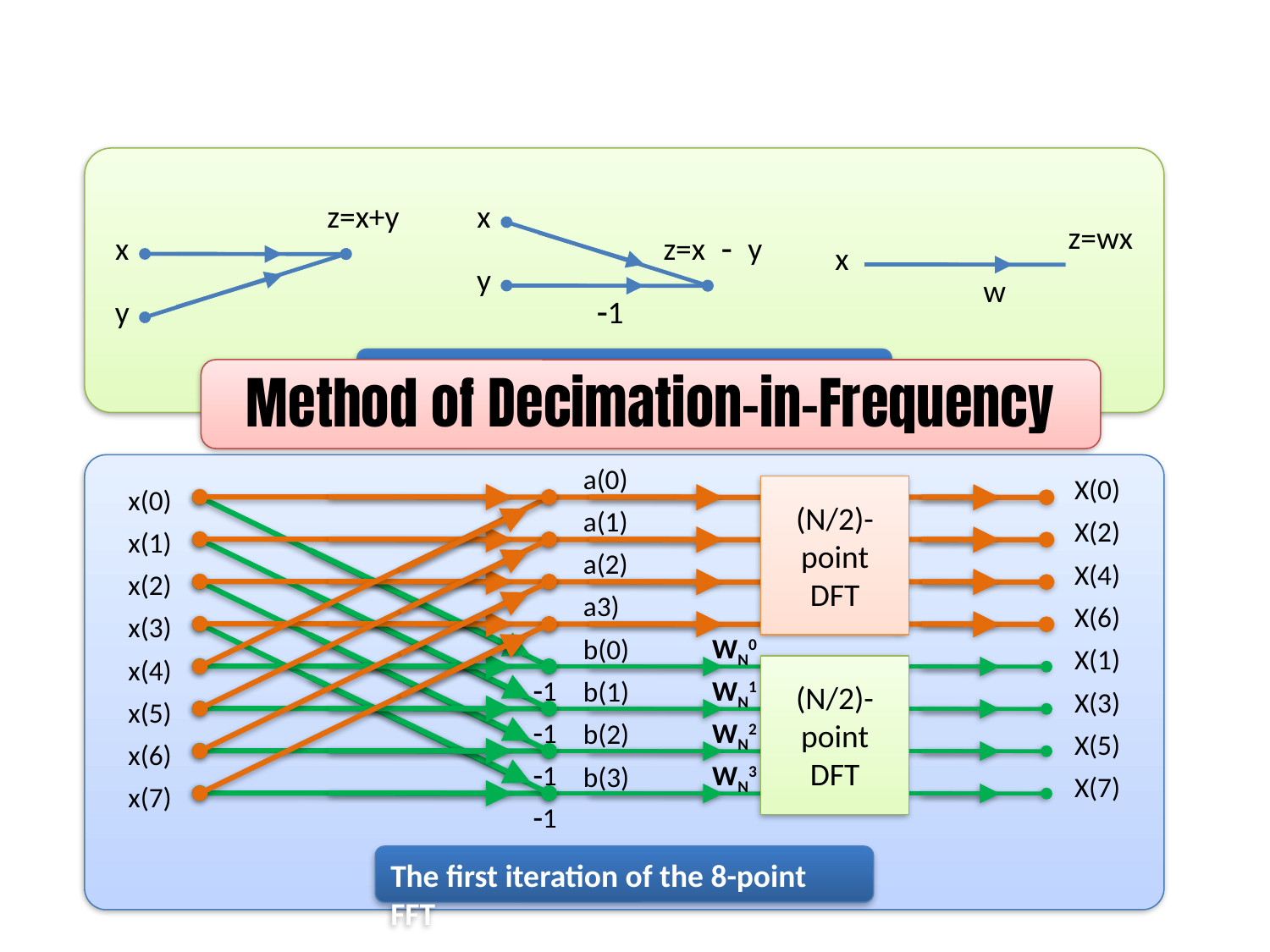

z=x+y
x
y
x
y
z=x − y
−1
z=wx
x
w
Definitions of the graphical operations
Method of Decimation-in-Frequency

a(0)
a(1)
a(2)
a3)
X(0)
X(2)
X(4)
X(6)
X(1)
X(3)
X(5)
X(7)
x(0)
x(1)
x(2)
x(3)
x(4)
x(5)
x(6)
x(7)
(N/2)-point DFT
WN0
WN1
WN2
WN3
b(0)
b(1)
b(2)
b(3)
(N/2)-point DFT
−1
−1
−1
−1
The first iteration of the 8-point FFT